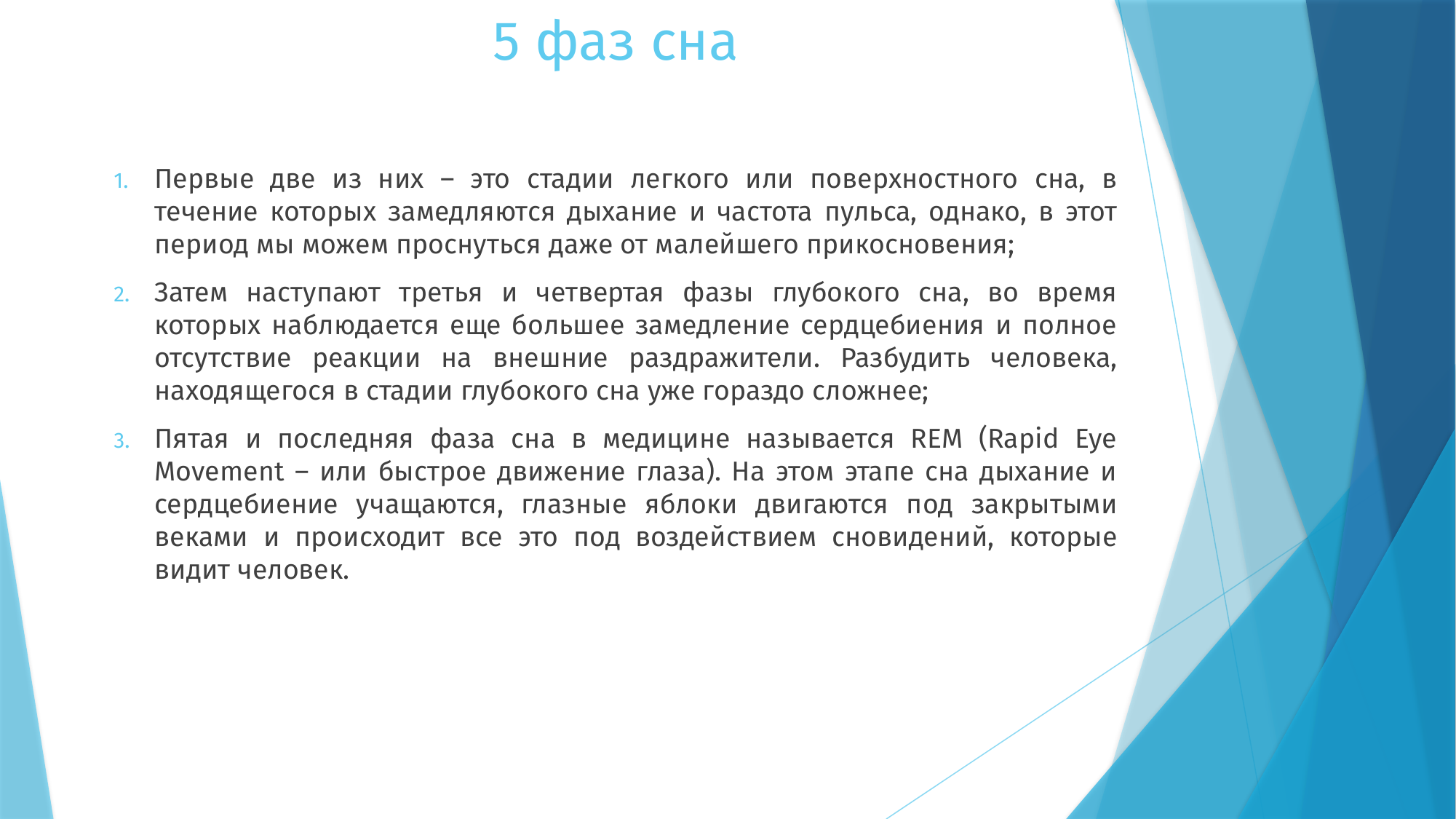

# 5 фаз сна
Первые две из них – это стадии легкого или поверхностного сна, в течение которых замедляются дыхание и частота пульса, однако, в этот период мы можем проснуться даже от малейшего прикосновения;
Затем наступают третья и четвертая фазы глубокого сна, во время которых наблюдается еще большее замедление сердцебиения и полное отсутствие реакции на внешние раздражители. Разбудить человека, находящегося в стадии глубокого сна уже гораздо сложнее;
Пятая и последняя фаза сна в медицине называется REM (Rapid Eye Movement – или быстрое движение глаза). На этом этапе сна дыхание и сердцебиение учащаются, глазные яблоки двигаются под закрытыми веками и происходит все это под воздействием сновидений, которые видит человек.